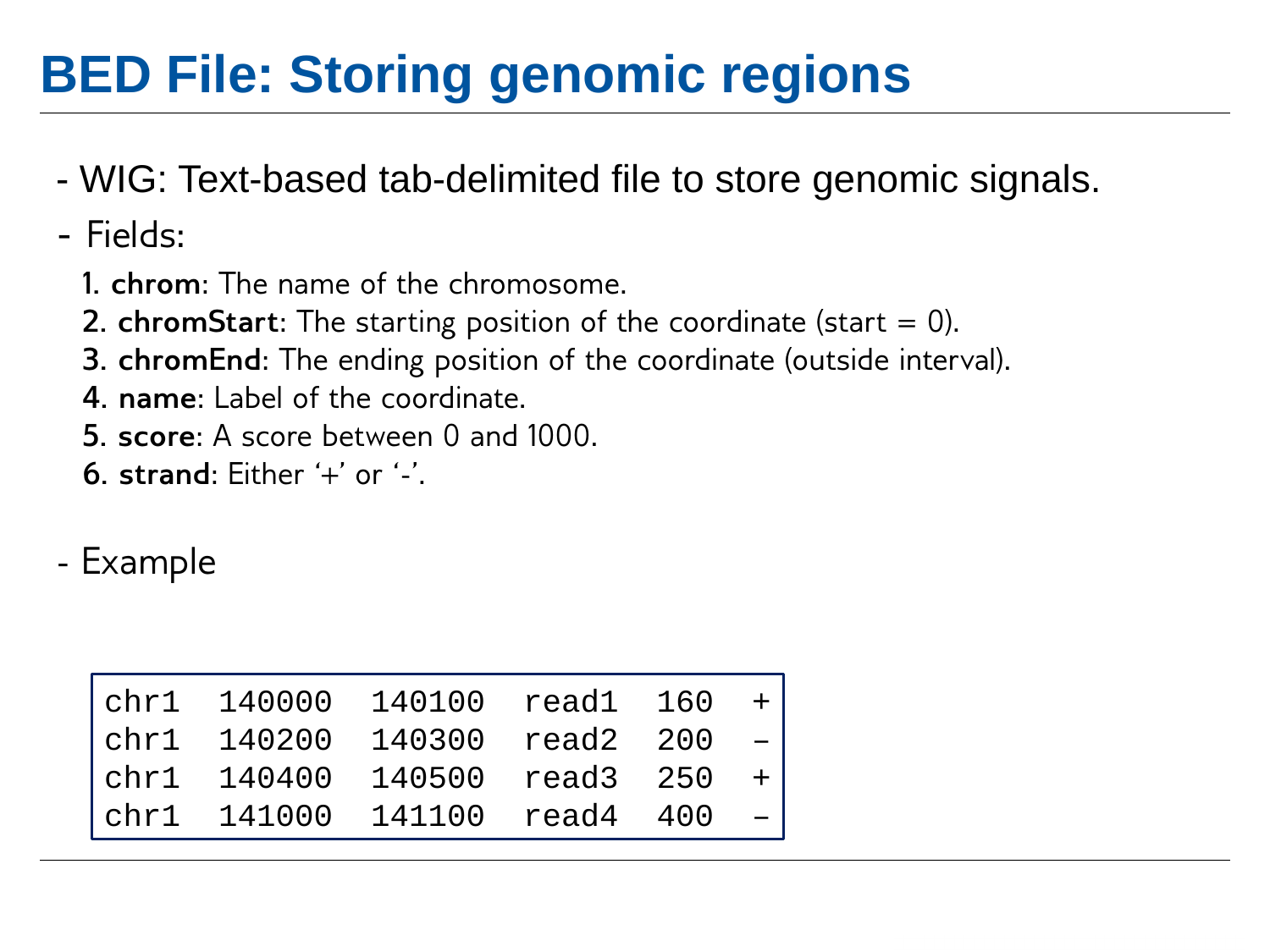

BED File: Storing genomic regions
- WIG: Text-based tab-delimited file to store genomic signals.
- Fields:

- Example

1. chrom: The name of the chromosome.
2. chromStart: The starting position of the coordinate (start = 0).
3. chromEnd: The ending position of the coordinate (outside interval).
4. name: Label of the coordinate.
5. score: A score between 0 and 1000.
6. strand: Either ‘+’ or ‘-’.
chr1  140000  140100  read1  160  +
chr1  140200  140300  read2  200  –
chr1  140400  140500  read3  250  +
chr1  141000  141100  read4  400  –